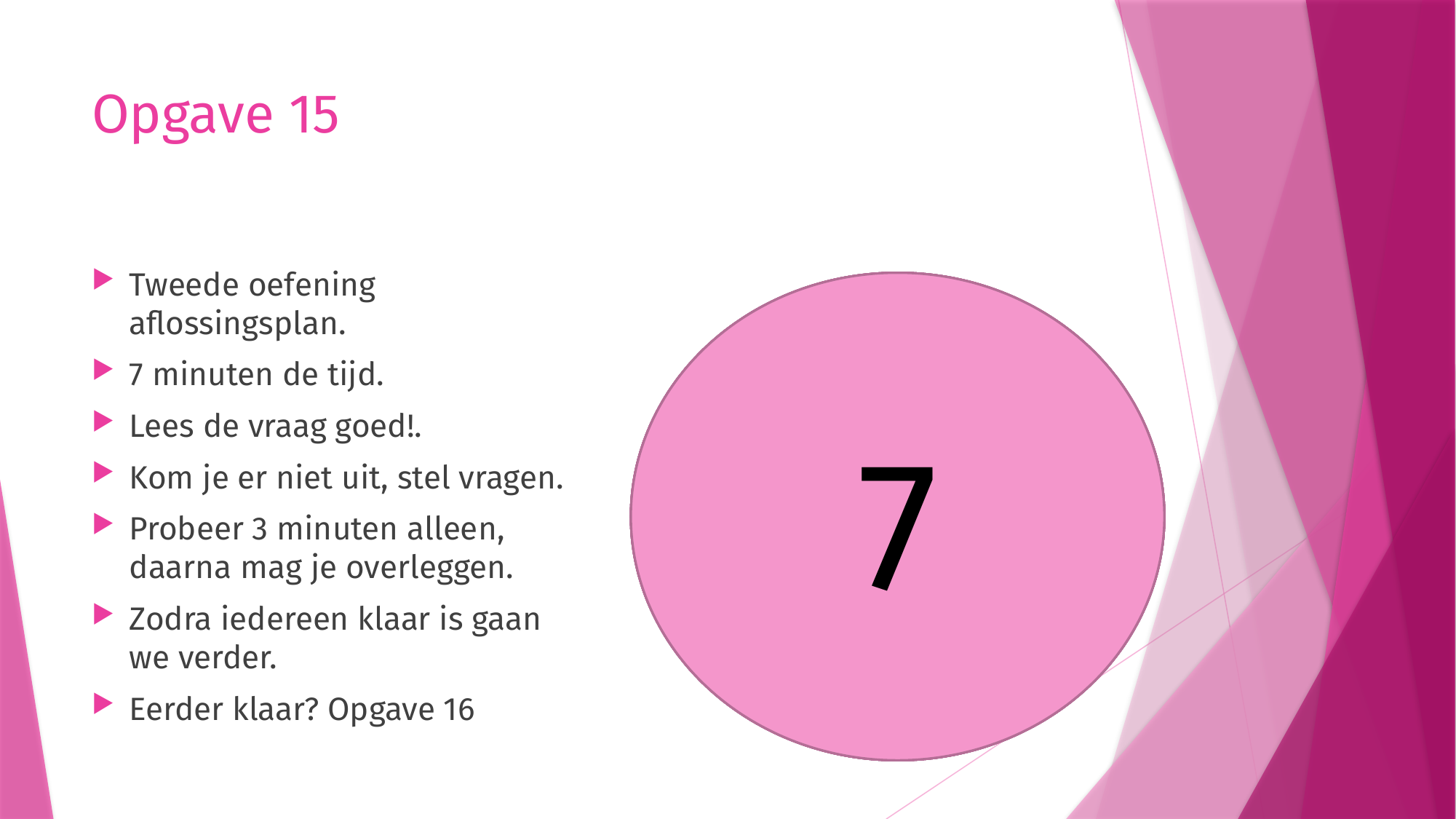

# Opgave 15
Tweede oefening aflossingsplan.
7 minuten de tijd.
Lees de vraag goed!.
Kom je er niet uit, stel vragen.
Probeer 3 minuten alleen, daarna mag je overleggen.
Zodra iedereen klaar is gaan we verder.
Eerder klaar? Opgave 16
5
6
7
4
3
1
2